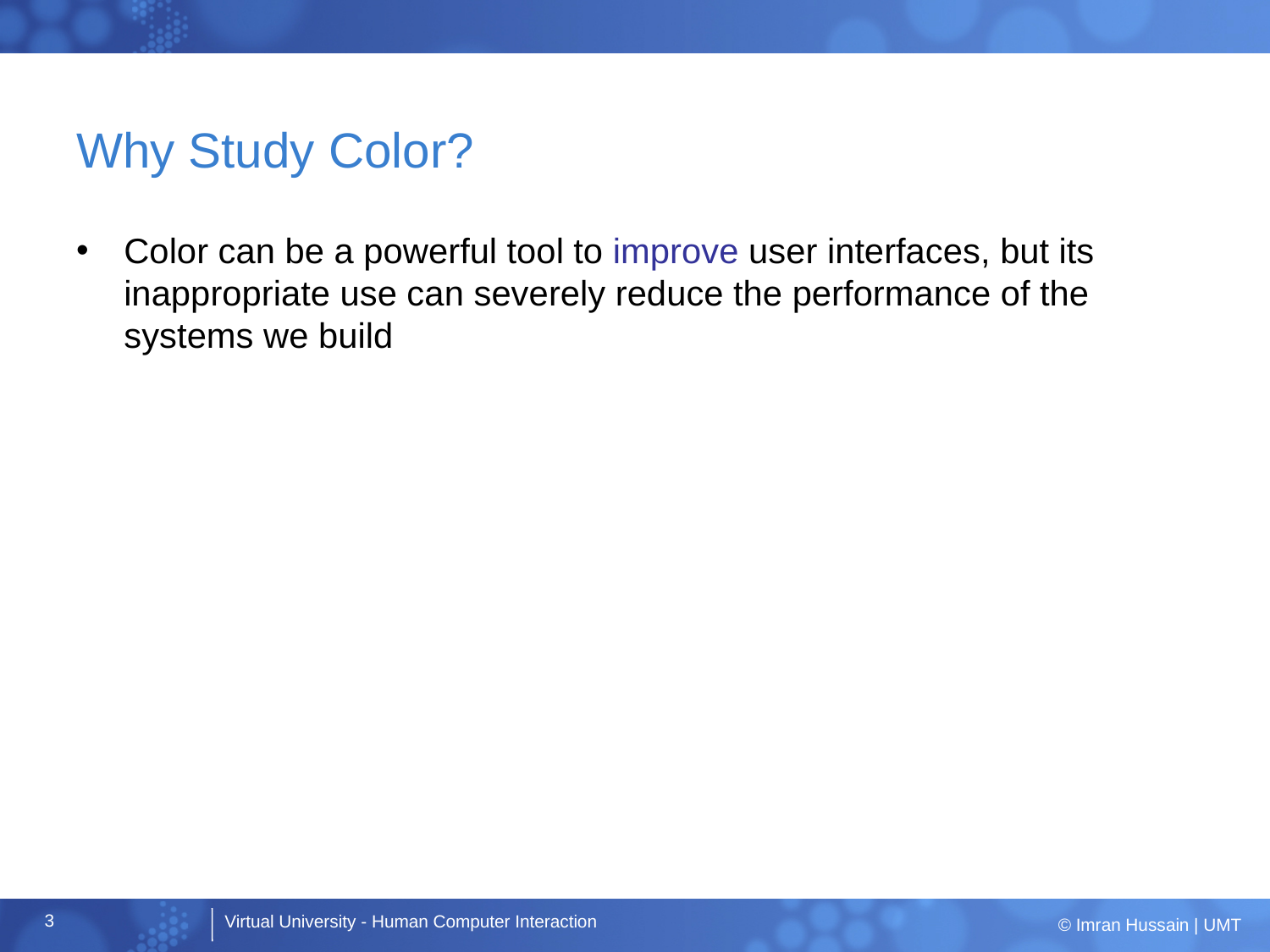

# Why Study Color?
Color can be a powerful tool to improve user interfaces, but its inappropriate use can severely reduce the performance of the systems we build